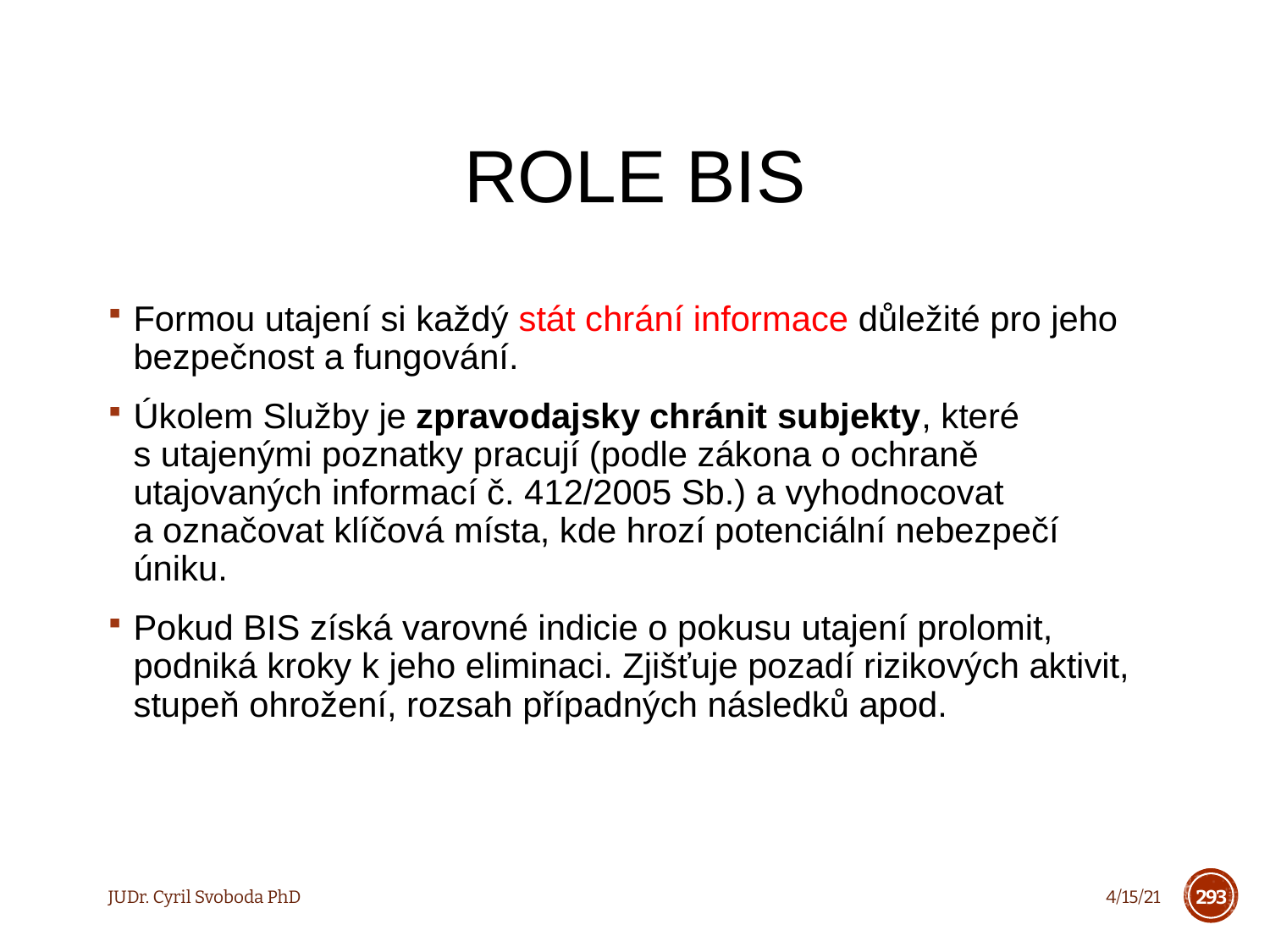

# Role BIS
Formou utajení si každý stát chrání informace důležité pro jeho bezpečnost a fungování.
Úkolem Služby je zpravodajsky chránit subjekty, které s utajenými poznatky pracují (podle zákona o ochraně utajovaných informací č. 412/2005 Sb.) a vyhodnocovat a označovat klíčová místa, kde hrozí potenciální nebezpečí úniku.
Pokud BIS získá varovné indicie o pokusu utajení prolomit, podniká kroky k jeho eliminaci. Zjišťuje pozadí rizikových aktivit, stupeň ohrožení, rozsah případných následků apod.
JUDr. Cyril Svoboda PhD
4/15/21
293